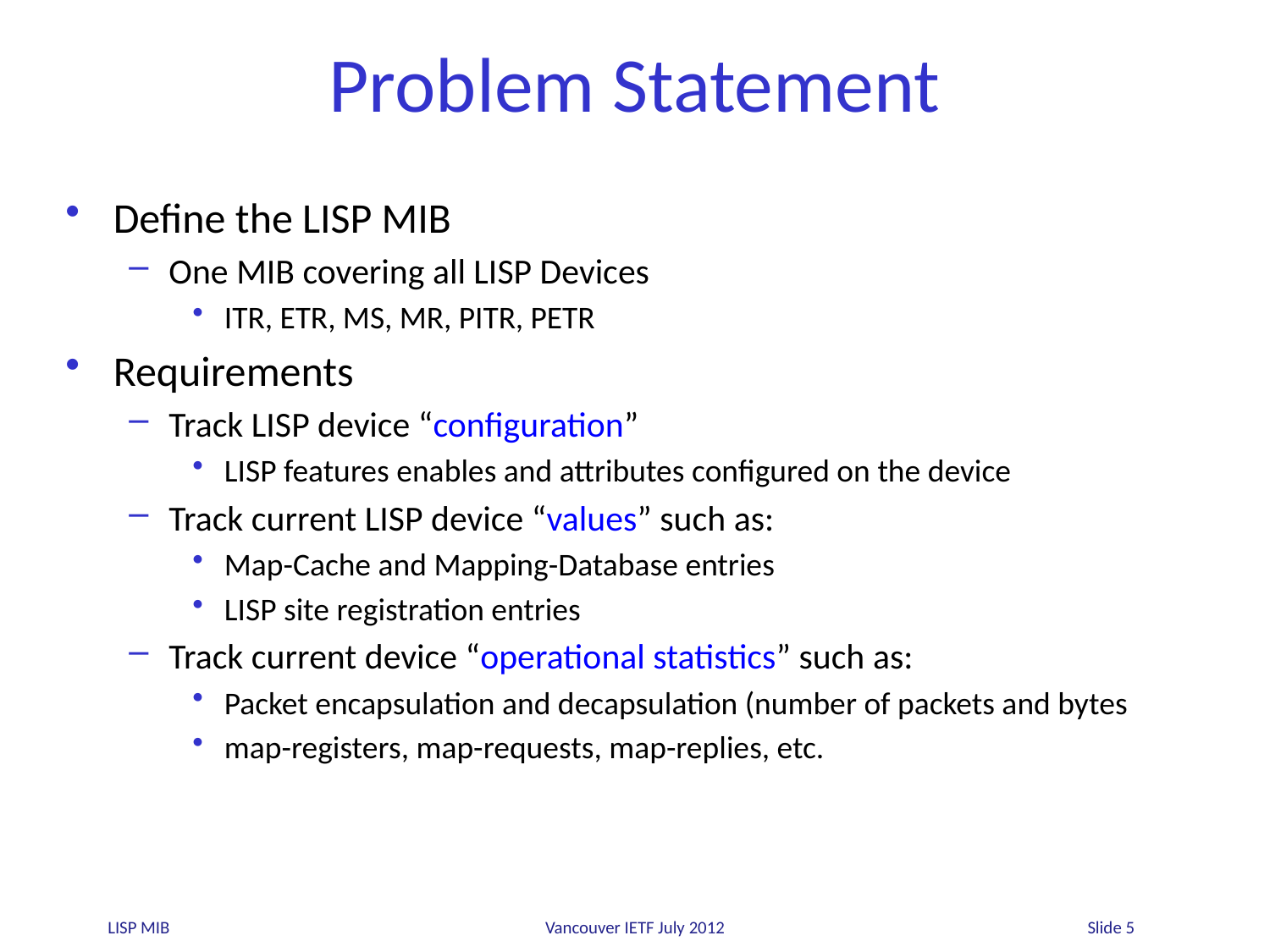

# Problem Statement
Define the LISP MIB
One MIB covering all LISP Devices
ITR, ETR, MS, MR, PITR, PETR
Requirements
Track LISP device “configuration”
LISP features enables and attributes configured on the device
Track current LISP device “values” such as:
Map-Cache and Mapping-Database entries
LISP site registration entries
Track current device “operational statistics” such as:
Packet encapsulation and decapsulation (number of packets and bytes
map-registers, map-requests, map-replies, etc.
LISP MIB
Vancouver IETF July 2012
Slide 5